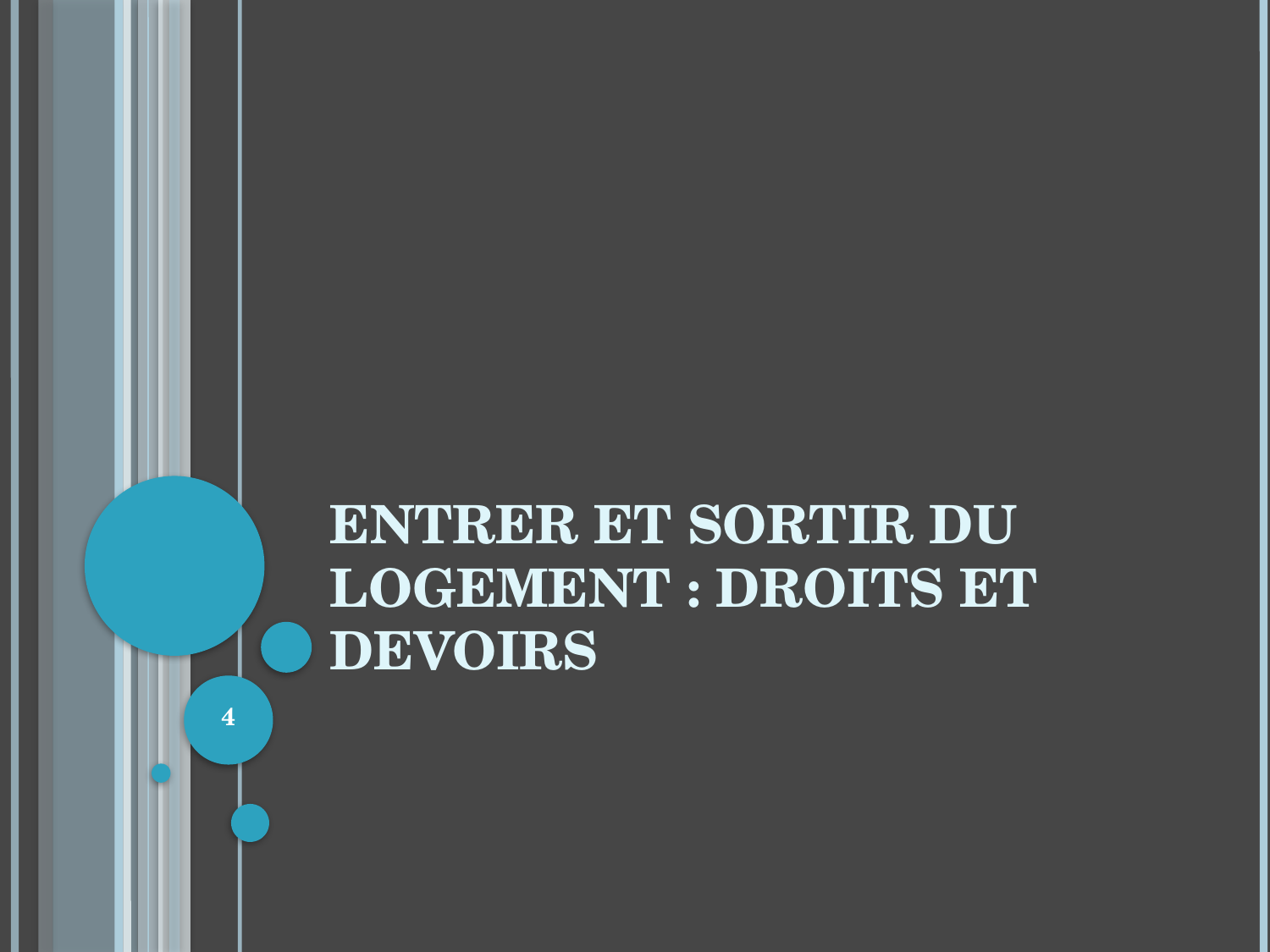

# Entrer et sortir du logement : droits et devoirs
4